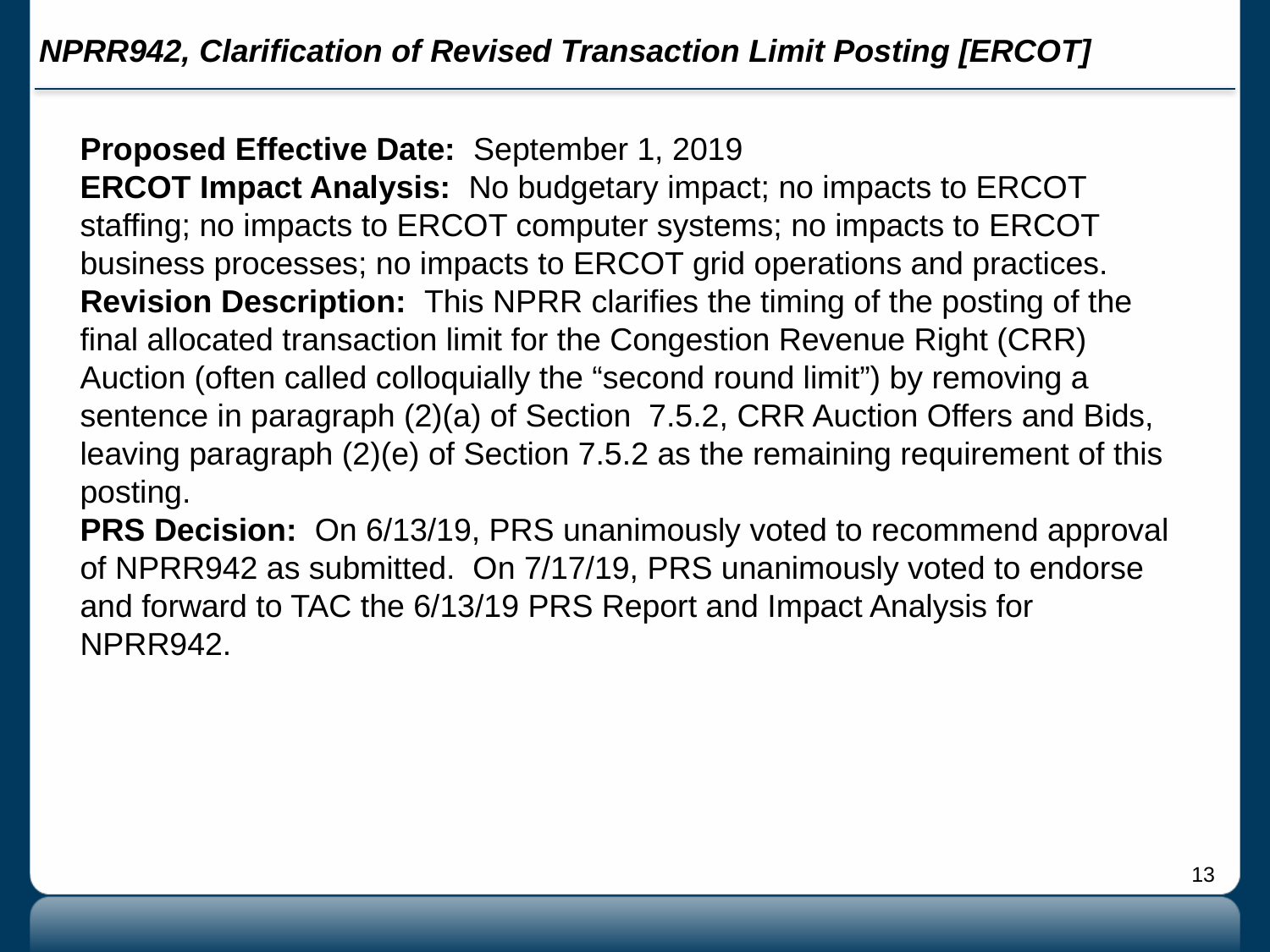

# NPRR942, Clarification of Revised Transaction Limit Posting [ERCOT]
Proposed Effective Date:  September 1, 2019
ERCOT Impact Analysis:  No budgetary impact; no impacts to ERCOT staffing; no impacts to ERCOT computer systems; no impacts to ERCOT business processes; no impacts to ERCOT grid operations and practices.
Revision Description:  This NPRR clarifies the timing of the posting of the final allocated transaction limit for the Congestion Revenue Right (CRR) Auction (often called colloquially the “second round limit”) by removing a sentence in paragraph (2)(a) of Section  7.5.2, CRR Auction Offers and Bids, leaving paragraph (2)(e) of Section 7.5.2 as the remaining requirement of this posting.
PRS Decision:  On 6/13/19, PRS unanimously voted to recommend approval of NPRR942 as submitted.  On 7/17/19, PRS unanimously voted to endorse and forward to TAC the 6/13/19 PRS Report and Impact Analysis for NPRR942.